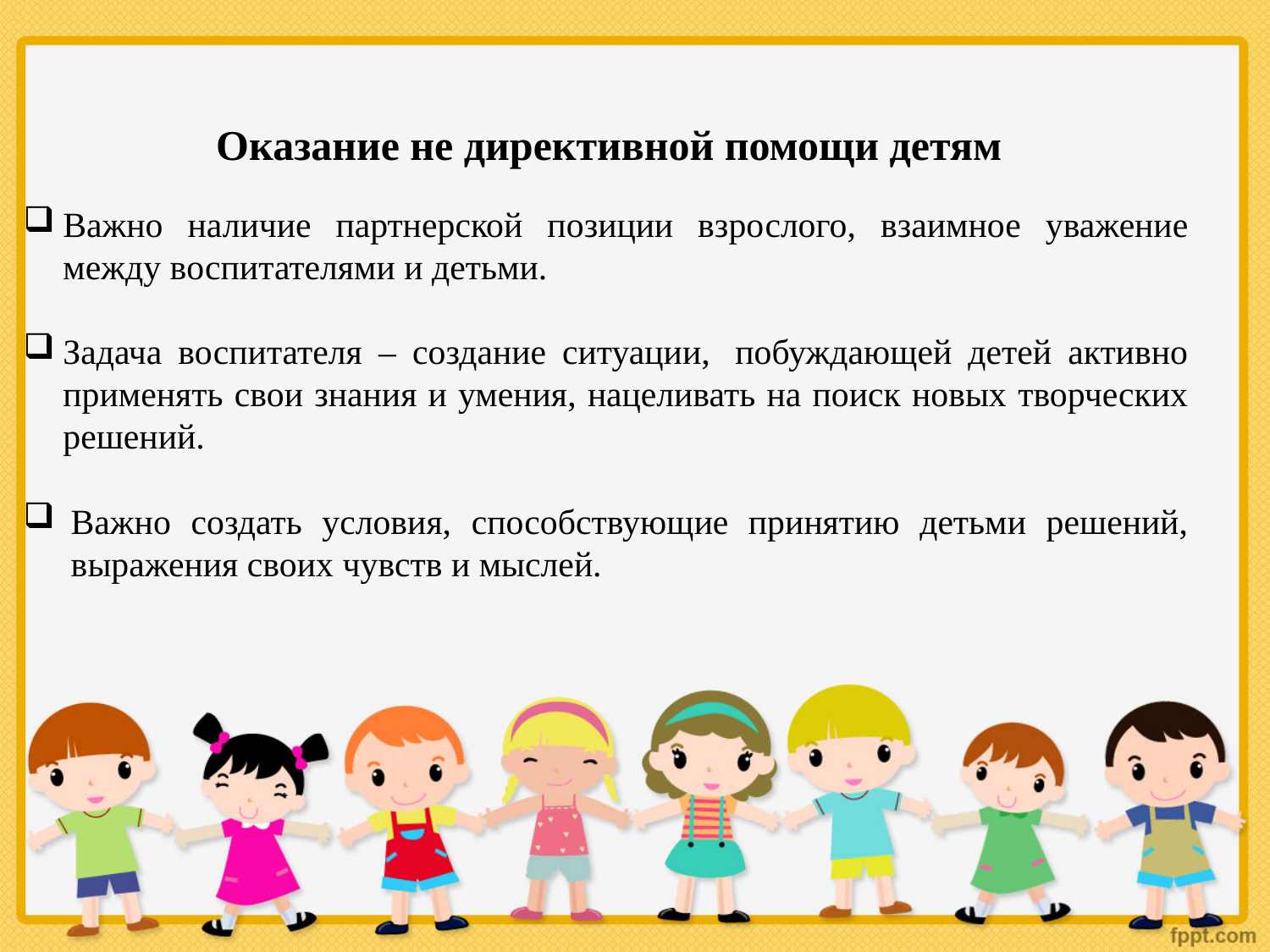

Оказание не директивной помощи детям
Важно наличие партнерской позиции взрослого, взаимное уважение между воспитателями и детьми.

Задача воспитателя – создание ситуации,  побуждающей детей активно применять свои знания и умения, нацеливать на поиск новых творческих решений.

Важно создать условия, способствующие принятию детьми решений, выражения своих чувств и мыслей.